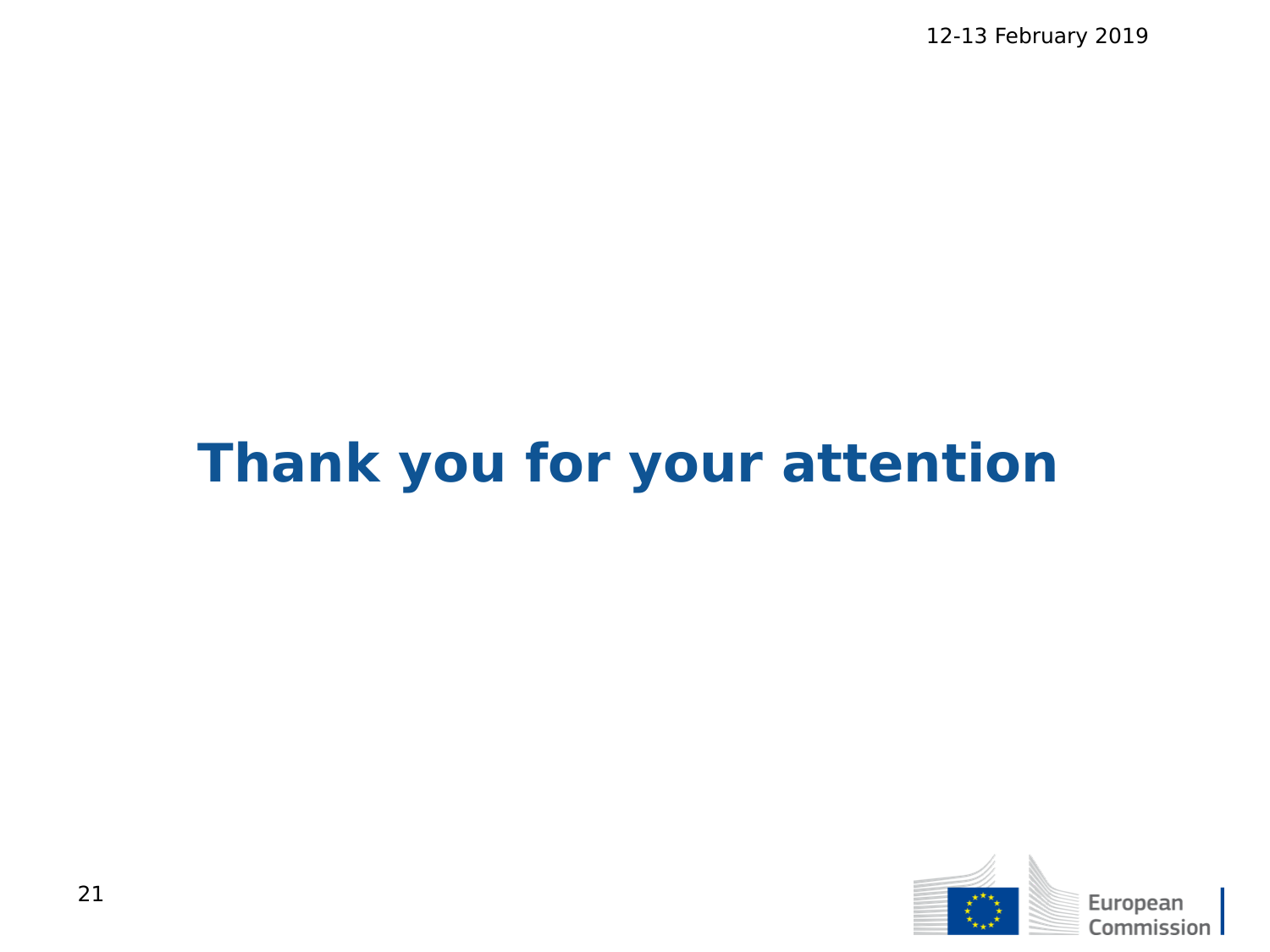

12-13 February 2019
# Thank you for your attention
21